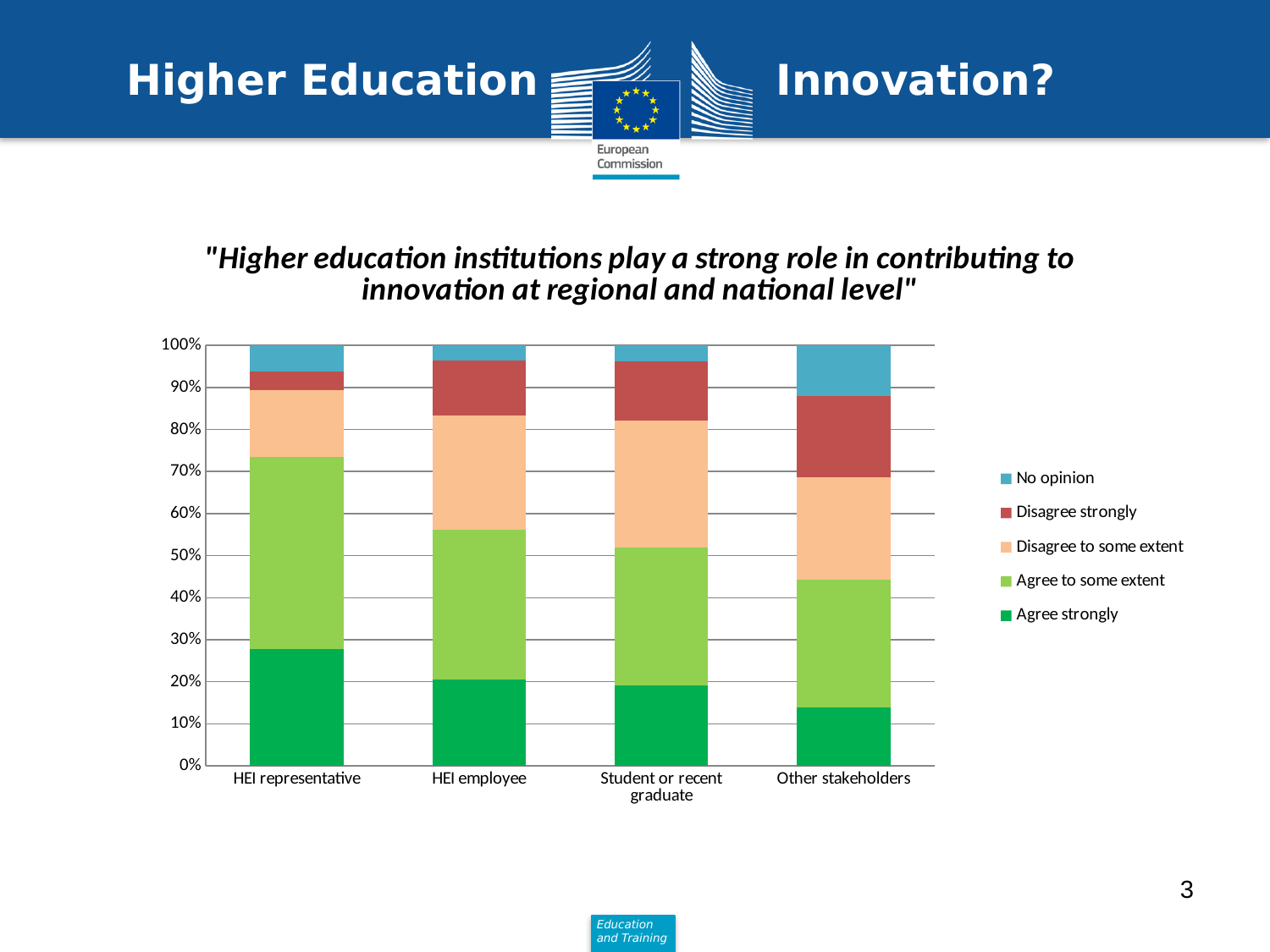

Higher Education		       Innovation?

### Chart: "Higher education institutions play a strong role in contributing to innovation at regional and national level"

| Category | Agree strongly | Agree to some extent | Disagree to some extent | Disagree strongly | No opinion |
|---|---|---|---|---|---|
| HEI representative | 94.0 | 154.0 | 54.0 | 15.0 | 21.0 |
| HEI employee | 124.0 | 215.0 | 164.0 | 78.0 | 22.0 |
| Student or recent graduate | 45.0 | 77.0 | 71.0 | 33.0 | 9.0 |
| Other stakeholders | 43.0 | 94.0 | 75.0 | 60.0 | 37.0 |
3